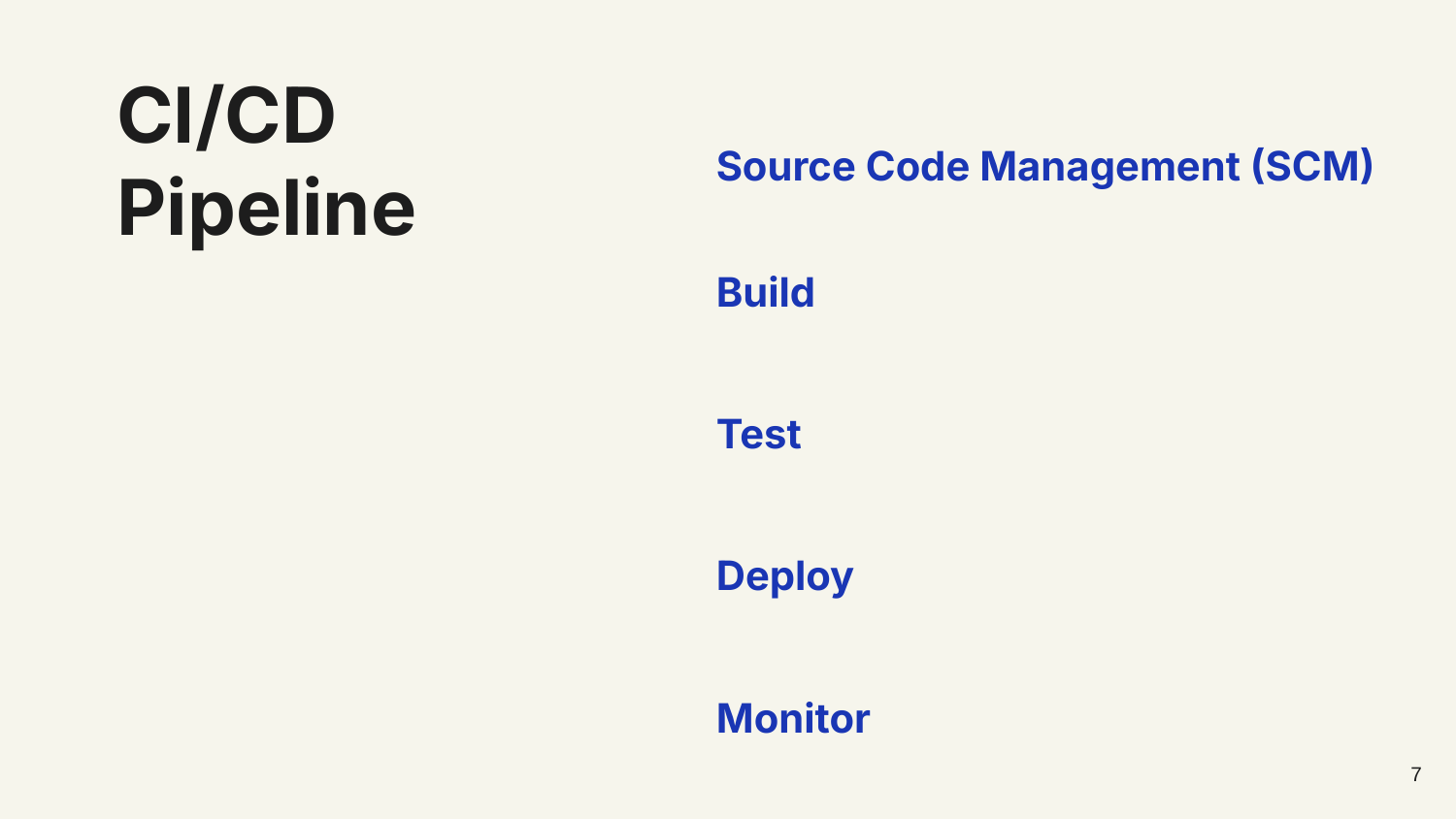

# CI/CD Pipeline
Source Code Management (SCM)
Build
Test
Deploy
Monitor
7